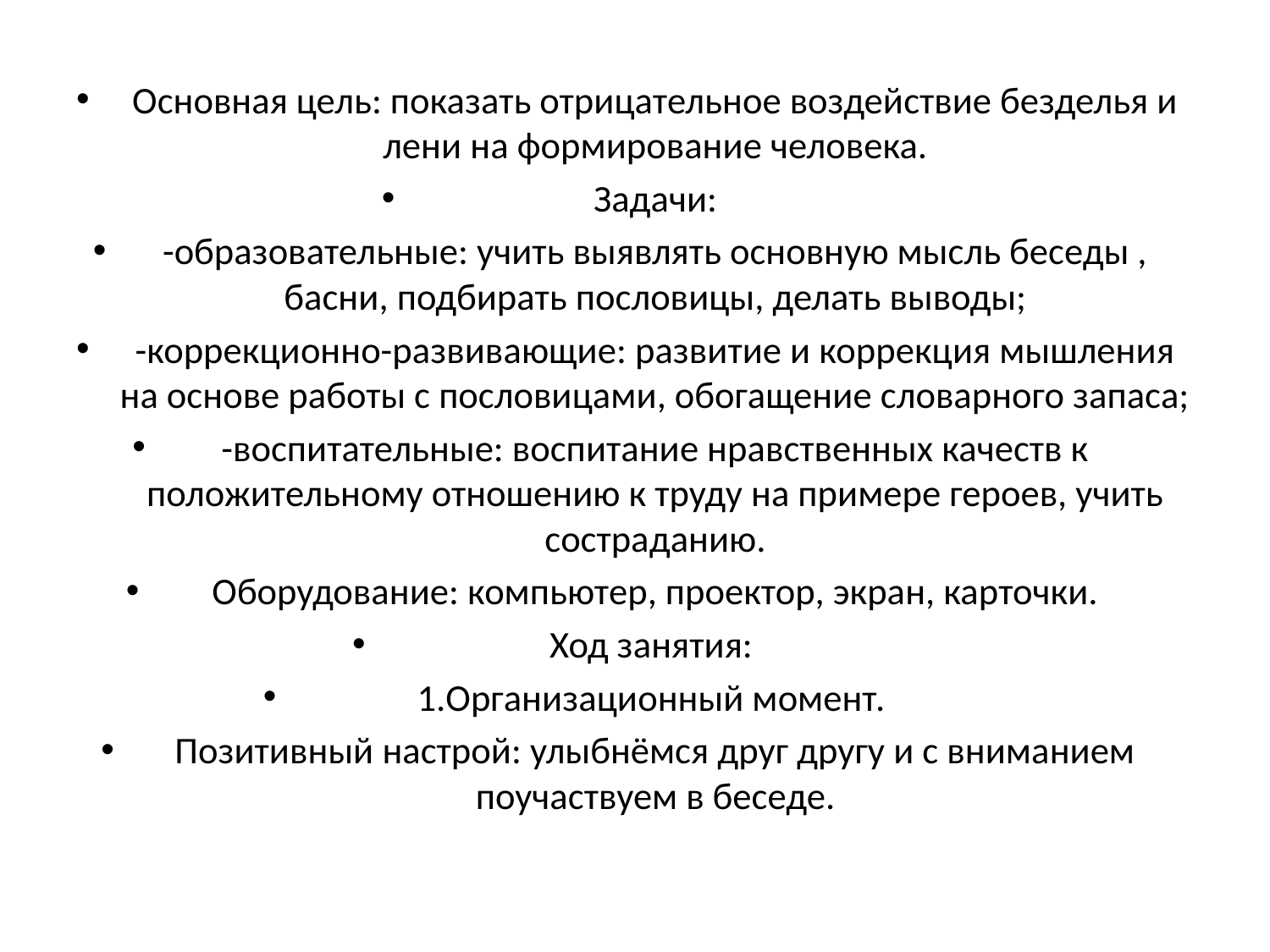

Основная цель: показать отрицательное воздействие безделья и лени на формирование человека.
Задачи:
-образовательные: учить выявлять основную мысль беседы , басни, подбирать пословицы, делать выводы;
-коррекционно-развивающие: развитие и коррекция мышления на основе работы с пословицами, обогащение словарного запаса;
-воспитательные: воспитание нравственных качеств к положительному отношению к труду на примере героев, учить состраданию.
Оборудование: компьютер, проектор, экран, карточки.
Ход занятия:
1.Организационный момент.
Позитивный настрой: улыбнёмся друг другу и с вниманием поучаствуем в беседе.